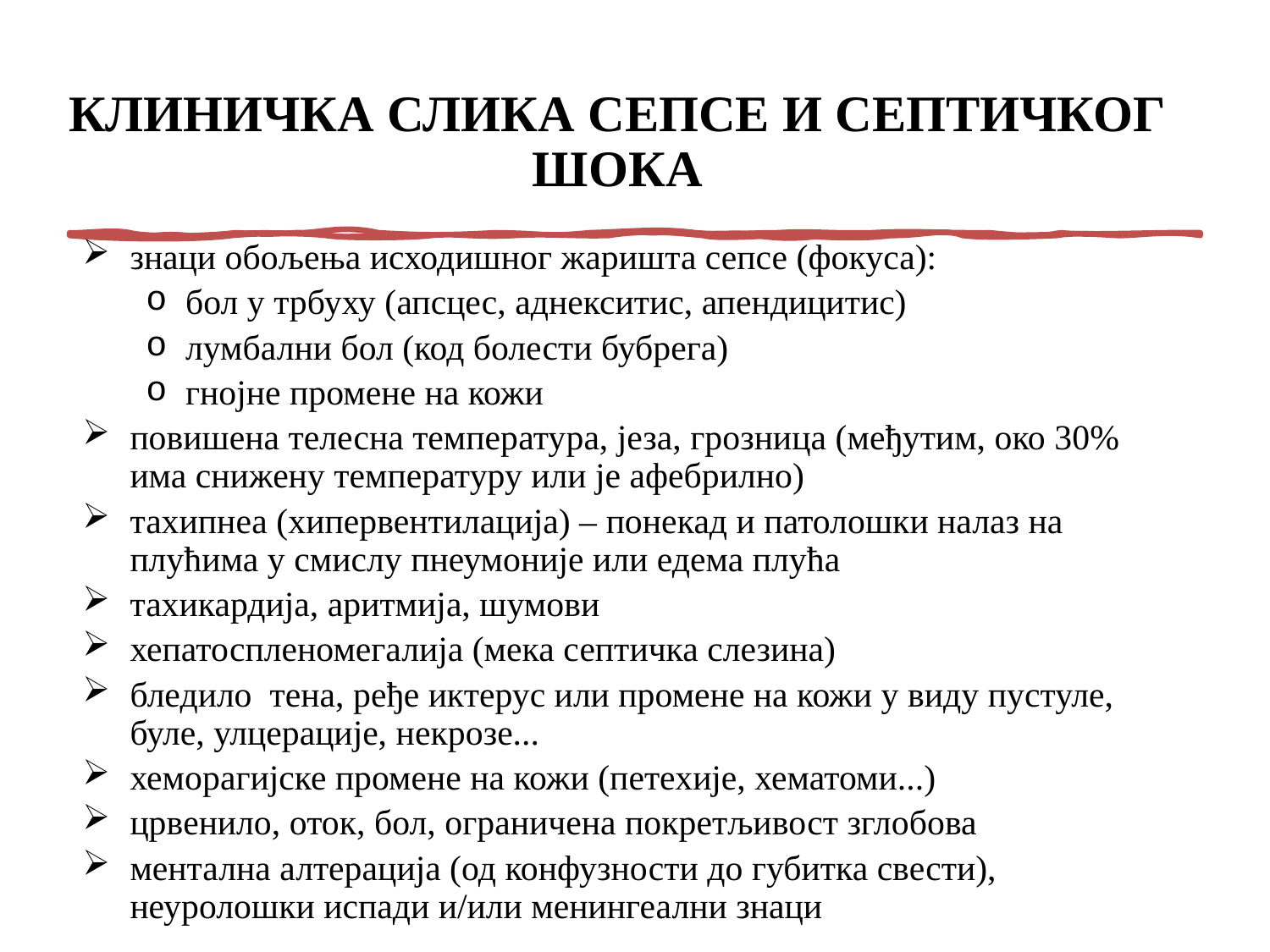

# КЛИНИЧКА СЛИКА СЕПСЕ И СЕПТИЧКОГ ШОКА

знаци обољења исходишног жаришта сепсе (фокуса):
бол у трбуху (апсцес, аднекситис, апендицитис)
лумбални бол (код болести бубрега)
гнојне промене на кожи
повишена телесна температура, језа, грозница (међутим, око 30% има снижену температуру или је афебрилно)
тахипнеа (хипервентилација) – понекад и патолошки налаз на плућима у смислу пнеумоније или едема плућа
тахикардија, аритмија, шумови
хепатоспленомегалија (мека септичка слезина)
бледило  тена, ређе иктерус или промене на кожи у виду пустуле, буле, улцерације, некрозе...
хеморагијске промене на кожи (петехије, хематоми...)
црвенило, оток, бол, ограничена покретљивост зглобова
ментална алтерација (од конфузности до губитка свести), неуролошки испади и/или менингеални знаци